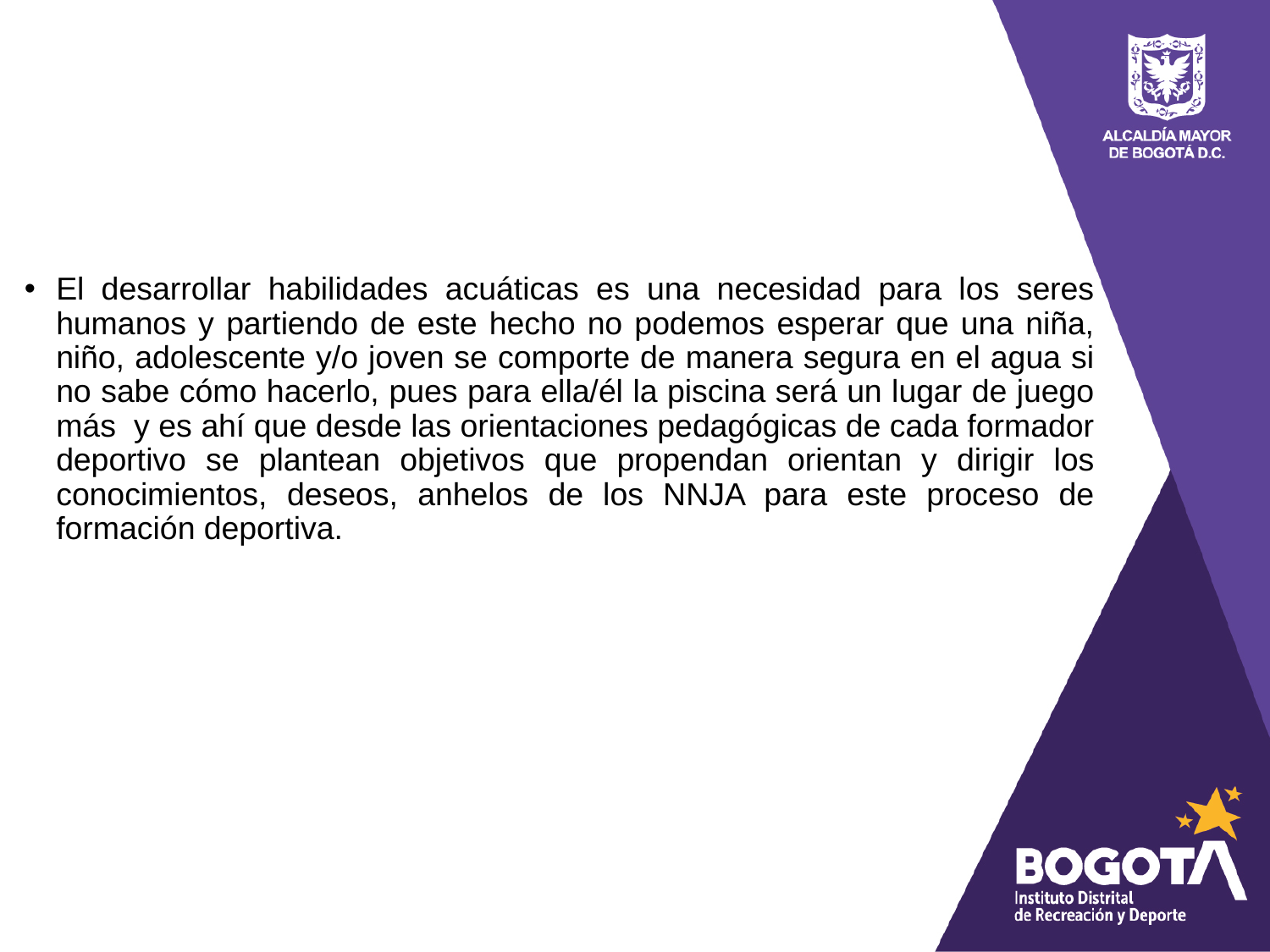

El desarrollar habilidades acuáticas es una necesidad para los seres humanos y partiendo de este hecho no podemos esperar que una niña, niño, adolescente y/o joven se comporte de manera segura en el agua si no sabe cómo hacerlo, pues para ella/él la piscina será un lugar de juego más  y es ahí que desde las orientaciones pedagógicas de cada formador deportivo se plantean objetivos que propendan orientan y dirigir los conocimientos, deseos, anhelos de los NNJA para este proceso de formación deportiva.